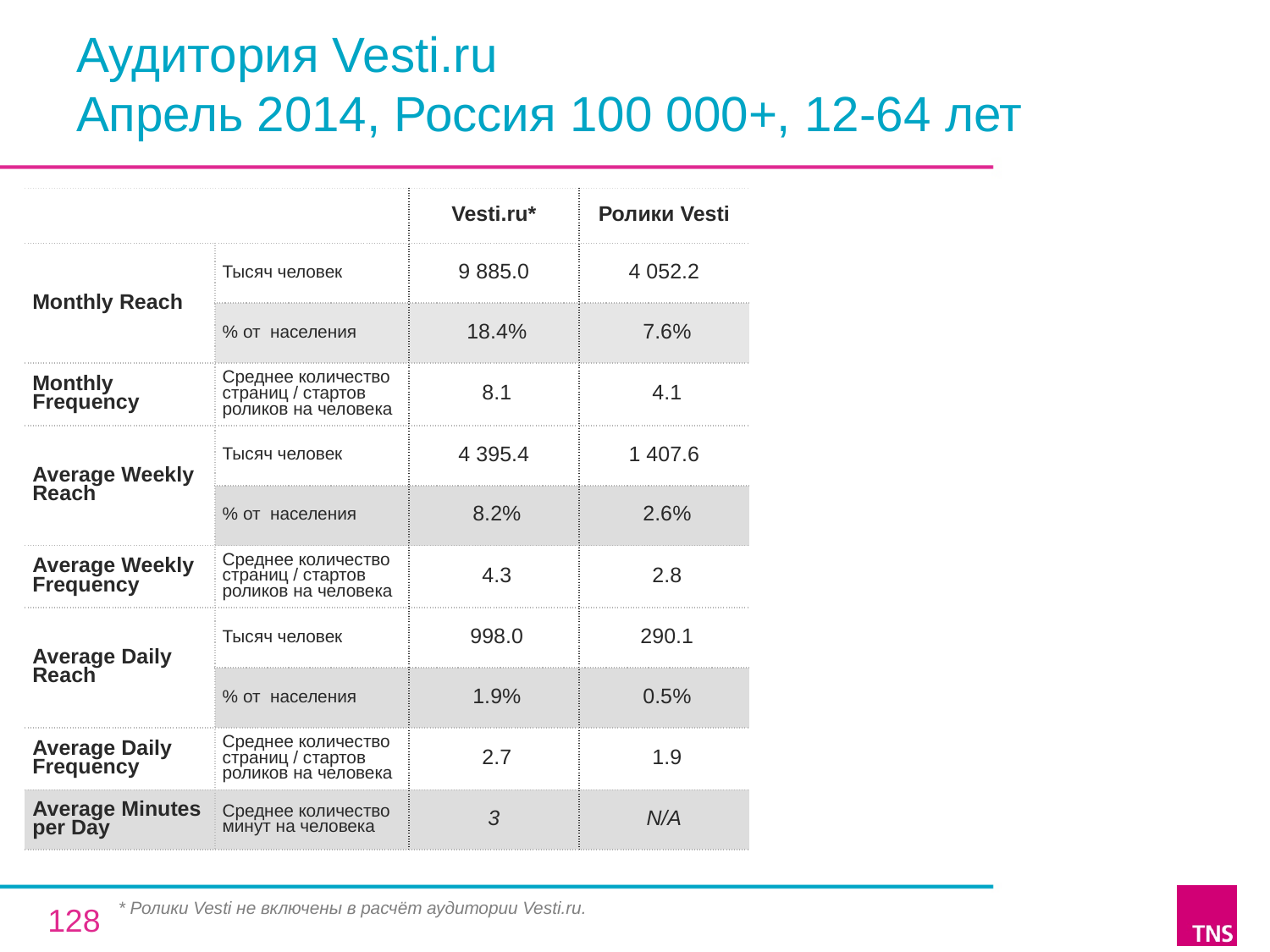

# Аудитория Vesti.ru Апрель 2014, Россия 100 000+, 12-64 лет
|  |  | Vesti.ru\* | Ролики Vesti |
| --- | --- | --- | --- |
| Monthly Reach | Тысяч человек | 9 885.0 | 4 052.2 |
|  | % от населения | 18.4% | 7.6% |
| Monthly Frequency | Среднее количество страниц / стартов роликов на человека | 8.1 | 4.1 |
| Average Weekly Reach | Тысяч человек | 4 395.4 | 1 407.6 |
|  | % от населения | 8.2% | 2.6% |
| Average Weekly Frequency | Среднее количество страниц / стартов роликов на человека | 4.3 | 2.8 |
| Average Daily Reach | Тысяч человек | 998.0 | 290.1 |
|  | % от населения | 1.9% | 0.5% |
| Average Daily Frequency | Среднее количество страниц / стартов роликов на человека | 2.7 | 1.9 |
| Average Minutes per Day | Среднее количество минут на человека | 3 | N/A |
* Ролики Vesti не включены в расчёт аудитории Vesti.ru.
128